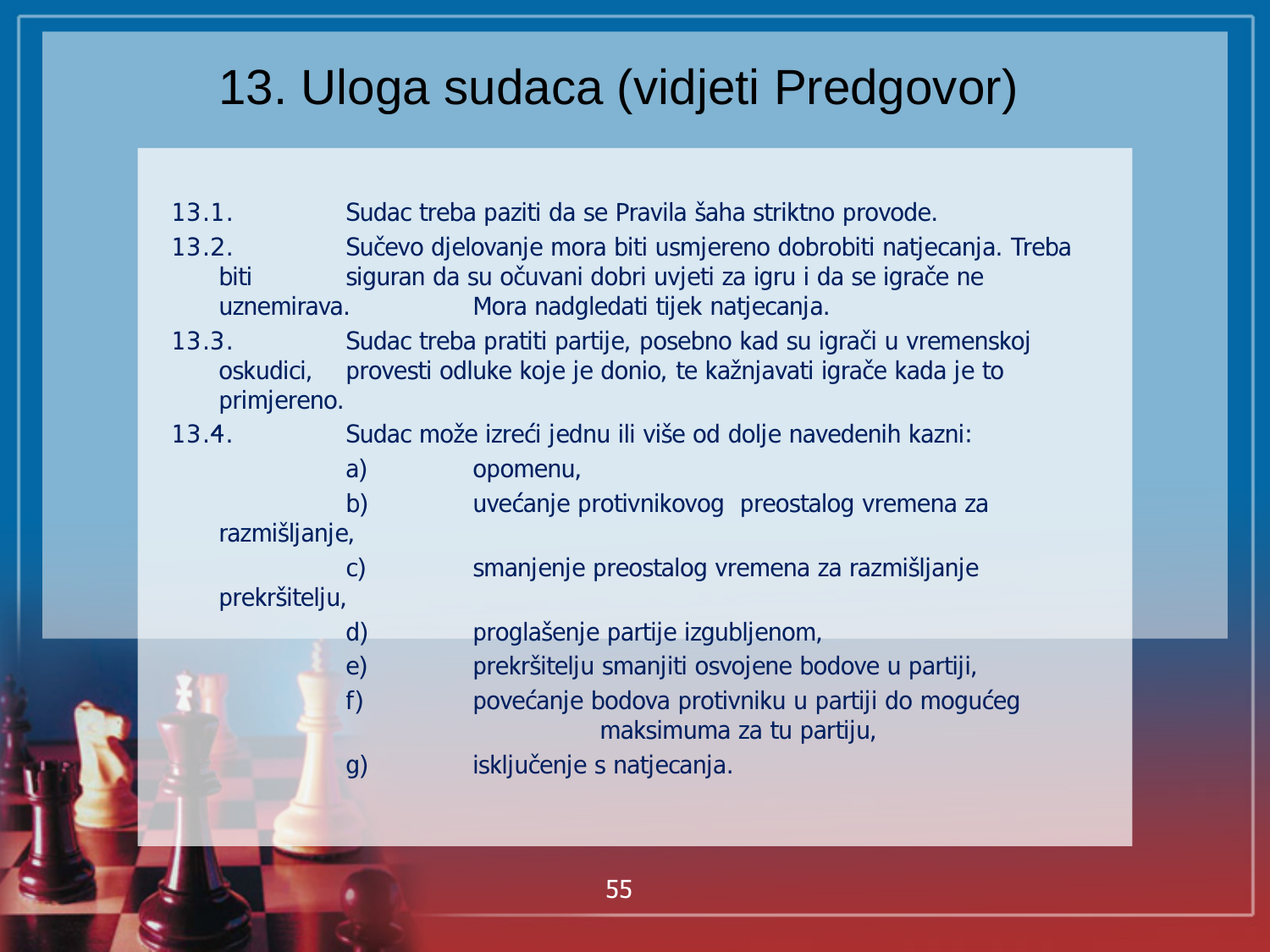

# 13. Uloga sudaca (vidjeti Predgovor)
13.1.	Sudac treba paziti da se Pravila šaha striktno provode.
13.2.	Sučevo djelovanje mora biti usmjereno dobrobiti natjecanja. Treba biti 	siguran da su očuvani dobri uvjeti za igru i da se igrače ne uznemirava. 	Mora nadgledati tijek natjecanja.
13.3.	Sudac treba pratiti partije, posebno kad su igrači u vremenskoj oskudici, 	provesti odluke koje je donio, te kažnjavati igrače kada je to primjereno.
13.4.	Sudac može izreći jednu ili više od dolje navedenih kazni:
		a)	opomenu,
		b)	uvećanje protivnikovog  preostalog vremena za razmišljanje,
		c)	smanjenje preostalog vremena za razmišljanje prekršitelju,
		d)	proglašenje partije izgubljenom,
		e)	prekršitelju smanjiti osvojene bodove u partiji,
		f)	povećanje bodova protivniku u partiji do mogućeg 			maksimuma za tu partiju,
		g)	isključenje s natjecanja.
55